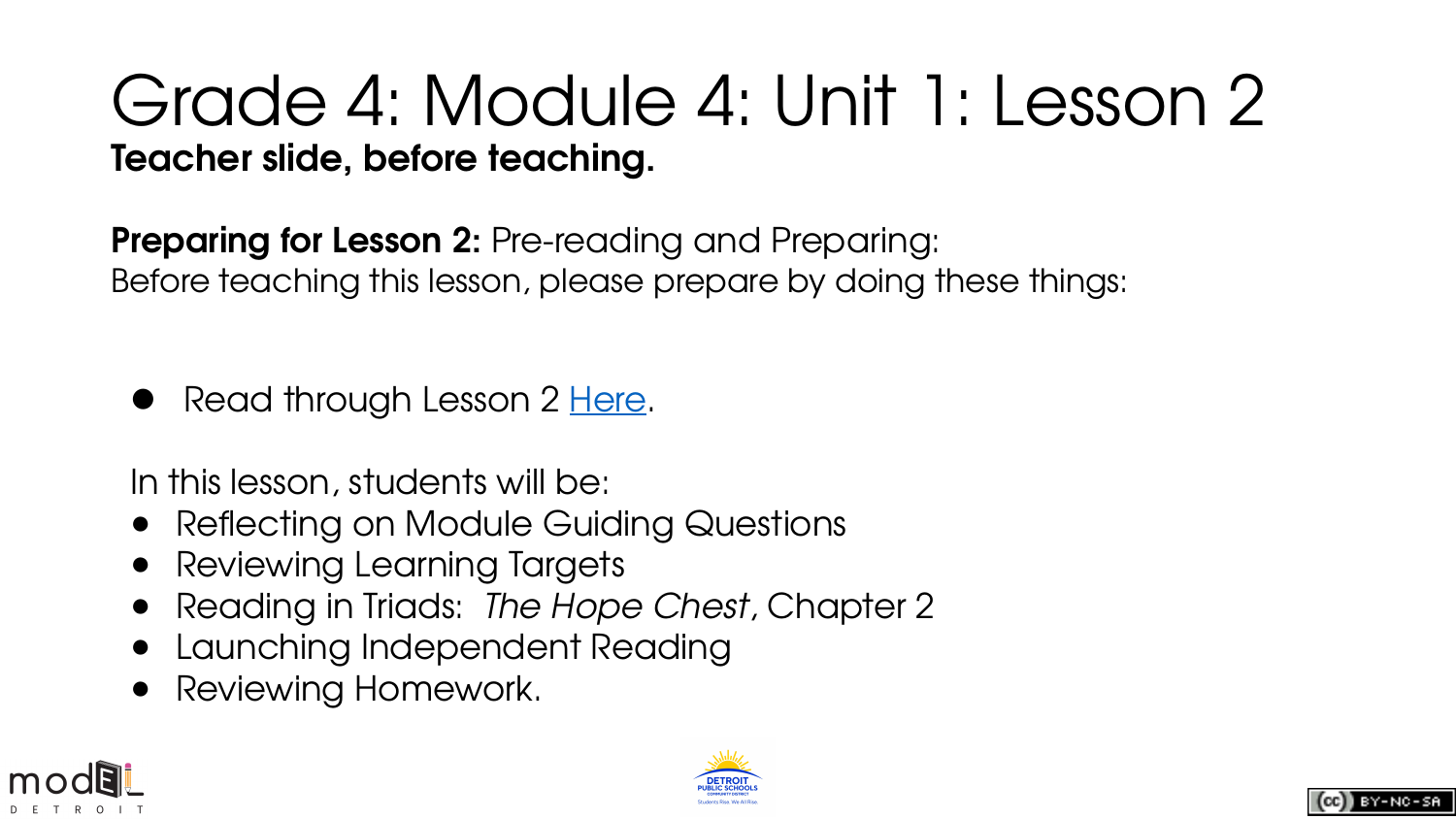

# Grade 4: Module 4: Unit 1: Lesson 2
Teacher slide, before teaching.
Preparing for Lesson 2: Pre-reading and Preparing:
Before teaching this lesson, please prepare by doing these things:

Read through Lesson 2 Here.

In this lesson, students will be:
Reflecting on Module Guiding Questions
Reviewing Learning Targets
Reading in Triads:  The Hope Chest, Chapter 2
Launching Independent Reading
Reviewing Homework.